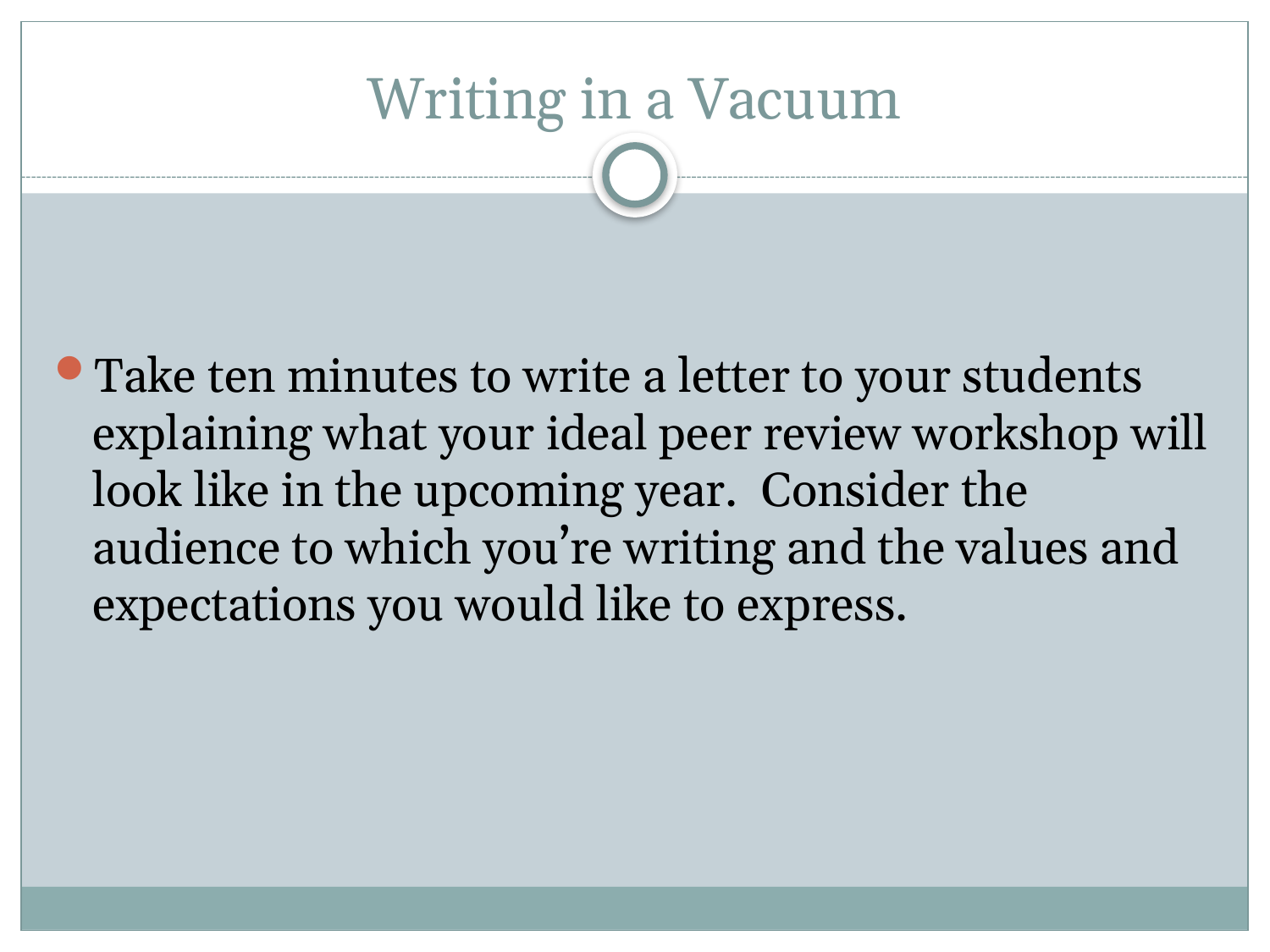

# Writing in a Vacuum
Take ten minutes to write a letter to your students explaining what your ideal peer review workshop will look like in the upcoming year.  Consider the audience to which you’re writing and the values and expectations you would like to express.